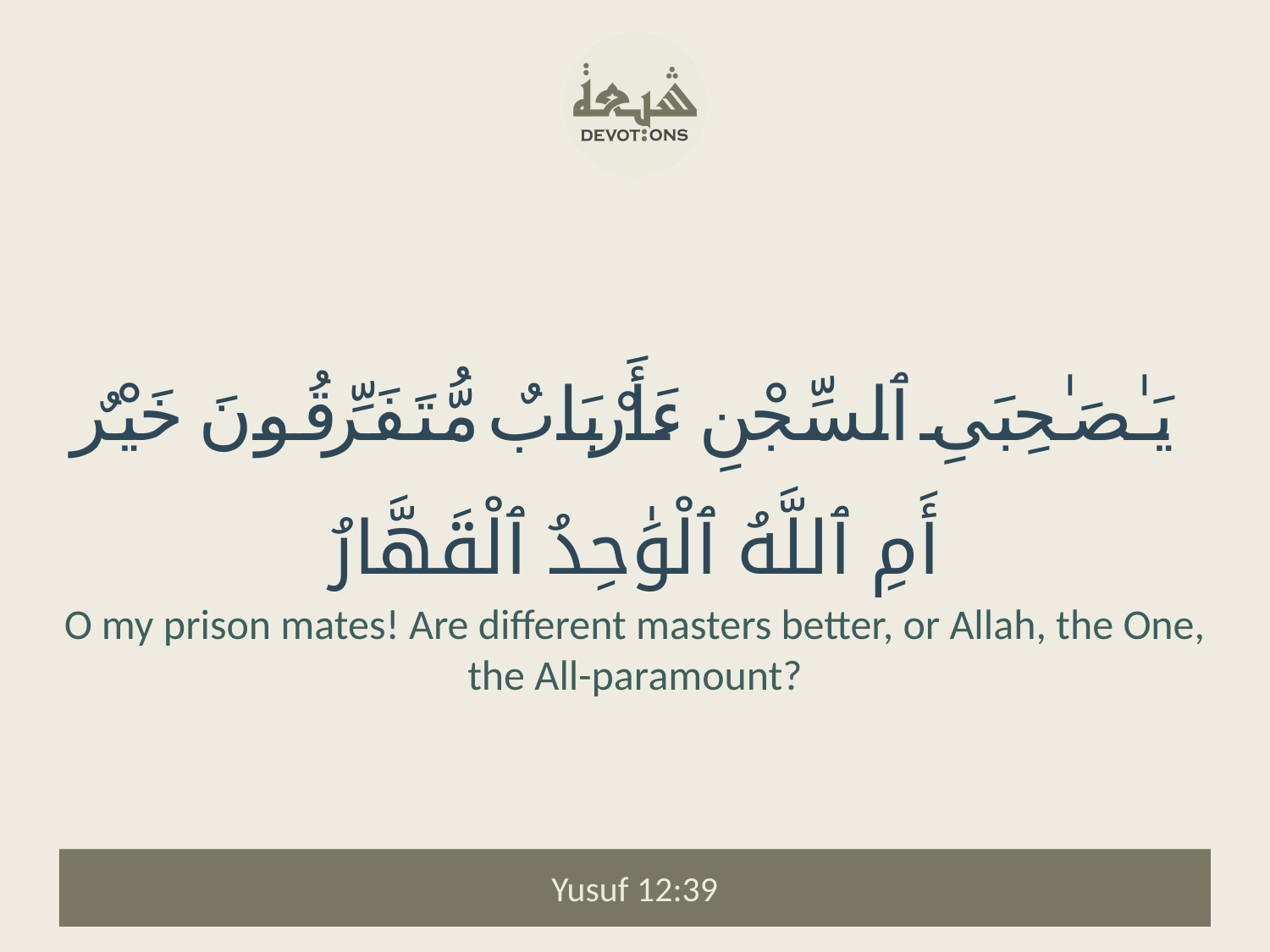

يَـٰصَـٰحِبَىِ ٱلسِّجْنِ ءَأَرْبَابٌ مُّتَفَرِّقُونَ خَيْرٌ أَمِ ٱللَّهُ ٱلْوَٰحِدُ ٱلْقَهَّارُ
O my prison mates! Are different masters better, or Allah, the One, the All-paramount?
Yusuf 12:39